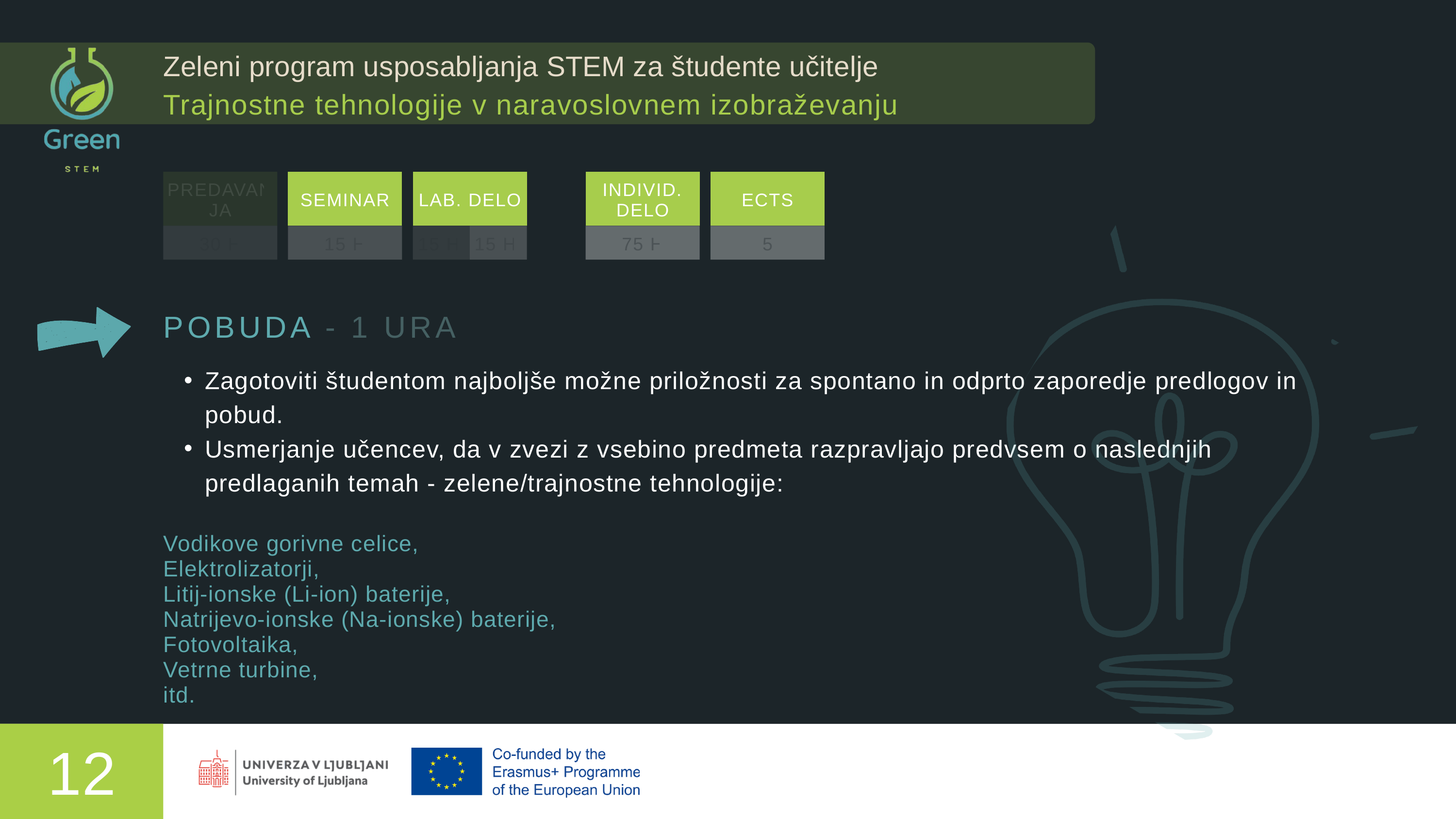

Zeleni program usposabljanja STEM za študente učitelje
Trajnostne tehnologije v naravoslovnem izobraževanju

PREDAVANJA

SEMINAR

LAB. DELO

INDIVID. DELO

ECTS

30 H

15 H

15 H

15 H

75 H

5

POBUDA - 1 URA

Zagotoviti študentom najboljše možne priložnosti za spontano in odprto zaporedje predlogov in pobud.
Usmerjanje učencev, da v zvezi z vsebino predmeta razpravljajo predvsem o naslednjih predlaganih temah - zelene/trajnostne tehnologije:

Vodikove gorivne celice,
Elektrolizatorji,
Litij-ionske (Li-ion) baterije,
Natrijevo-ionske (Na-ionske) baterije,
Fotovoltaika,
Vetrne turbine,
itd.

12

Predstavlja Rachelle Beaudry